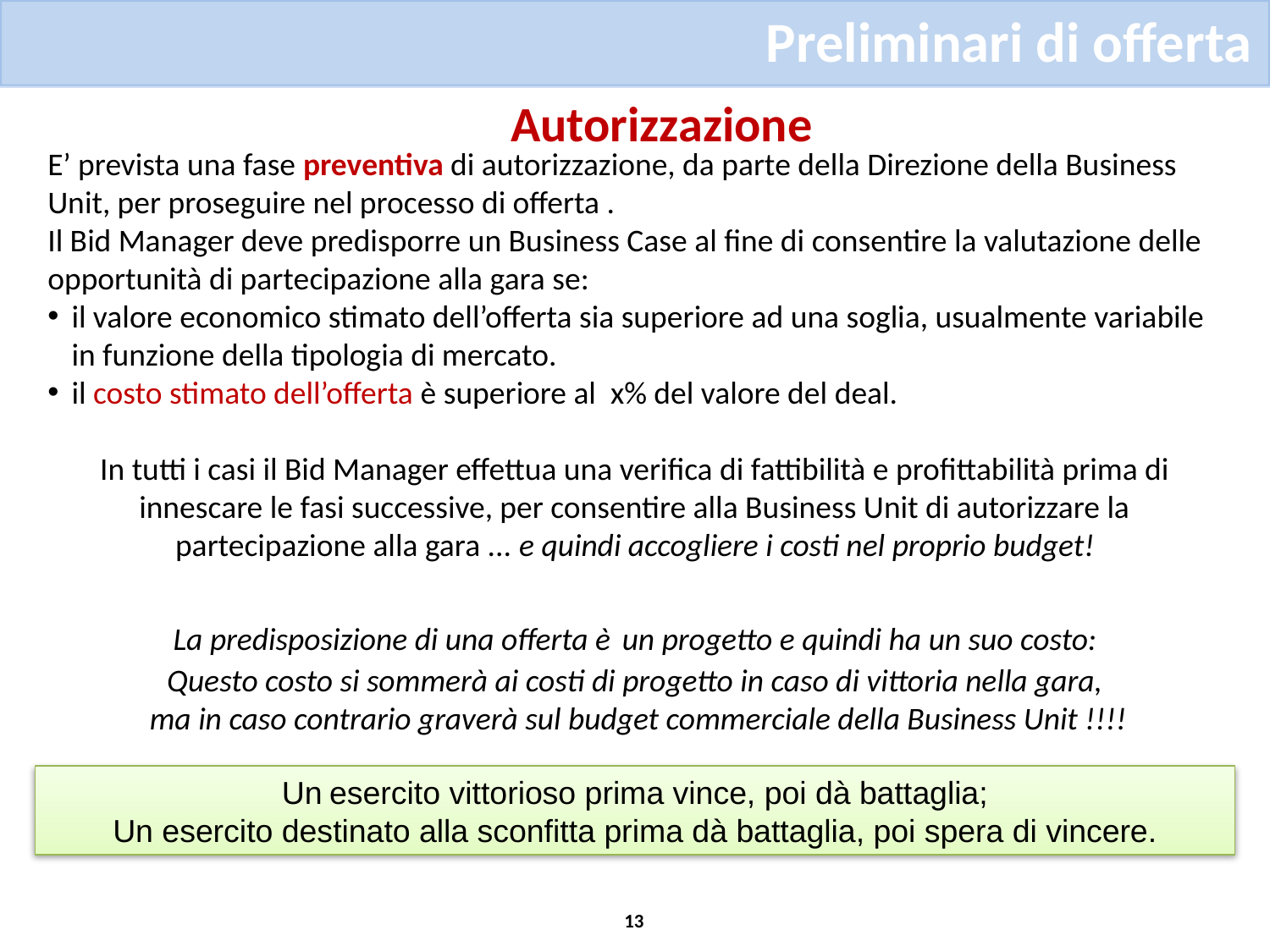

Preliminari di offerta
Autorizzazione
E’ prevista una fase preventiva di autorizzazione, da parte della Direzione della Business Unit, per proseguire nel processo di offerta .
Il Bid Manager deve predisporre un Business Case al fine di consentire la valutazione delle opportunità di partecipazione alla gara se:
il valore economico stimato dell’offerta sia superiore ad una soglia, usualmente variabile in funzione della tipologia di mercato.
il costo stimato dell’offerta è superiore al  x% del valore del deal.

In tutti i casi il Bid Manager effettua una verifica di fattibilità e profittabilità prima di innescare le fasi successive, per consentire alla Business Unit di autorizzare la partecipazione alla gara ... e quindi accogliere i costi nel proprio budget!

La predisposizione di una offerta è un progetto e quindi ha un suo costo:
Questo costo si sommerà ai costi di progetto in caso di vittoria nella gara,
 ma in caso contrario graverà sul budget commerciale della Business Unit !!!!
Un esercito vittorioso prima vince, poi dà battaglia;
Un esercito destinato alla sconfitta prima dà battaglia, poi spera di vincere.
13